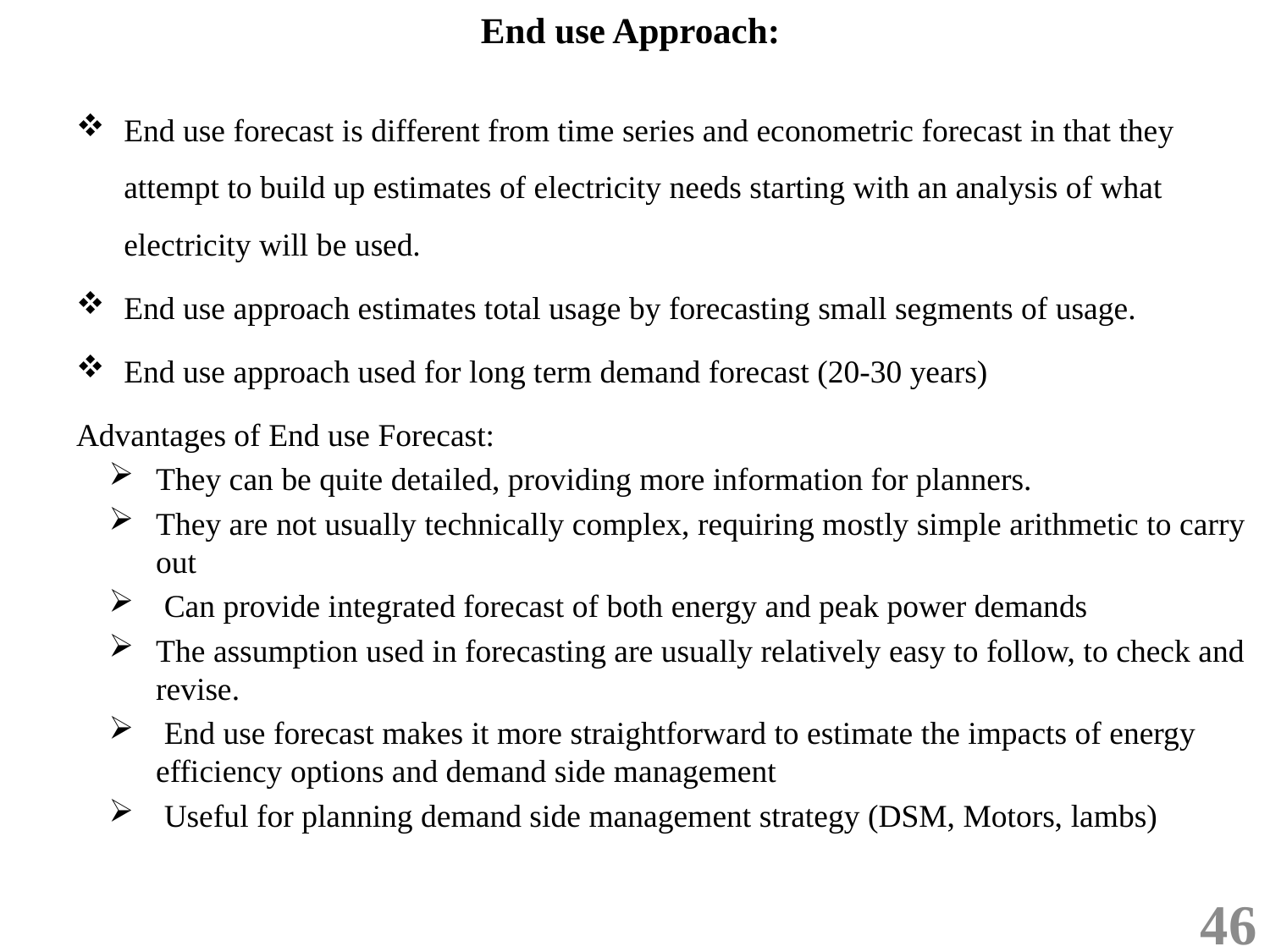

# End use Approach:
End use forecast is different from time series and econometric forecast in that they attempt to build up estimates of electricity needs starting with an analysis of what electricity will be used.
End use approach estimates total usage by forecasting small segments of usage.
End use approach used for long term demand forecast (20-30 years)
Advantages of End use Forecast:
They can be quite detailed, providing more information for planners.
They are not usually technically complex, requiring mostly simple arithmetic to carry out
 Can provide integrated forecast of both energy and peak power demands
The assumption used in forecasting are usually relatively easy to follow, to check and revise.
 End use forecast makes it more straightforward to estimate the impacts of energy efficiency options and demand side management
 Useful for planning demand side management strategy (DSM, Motors, lambs)
46